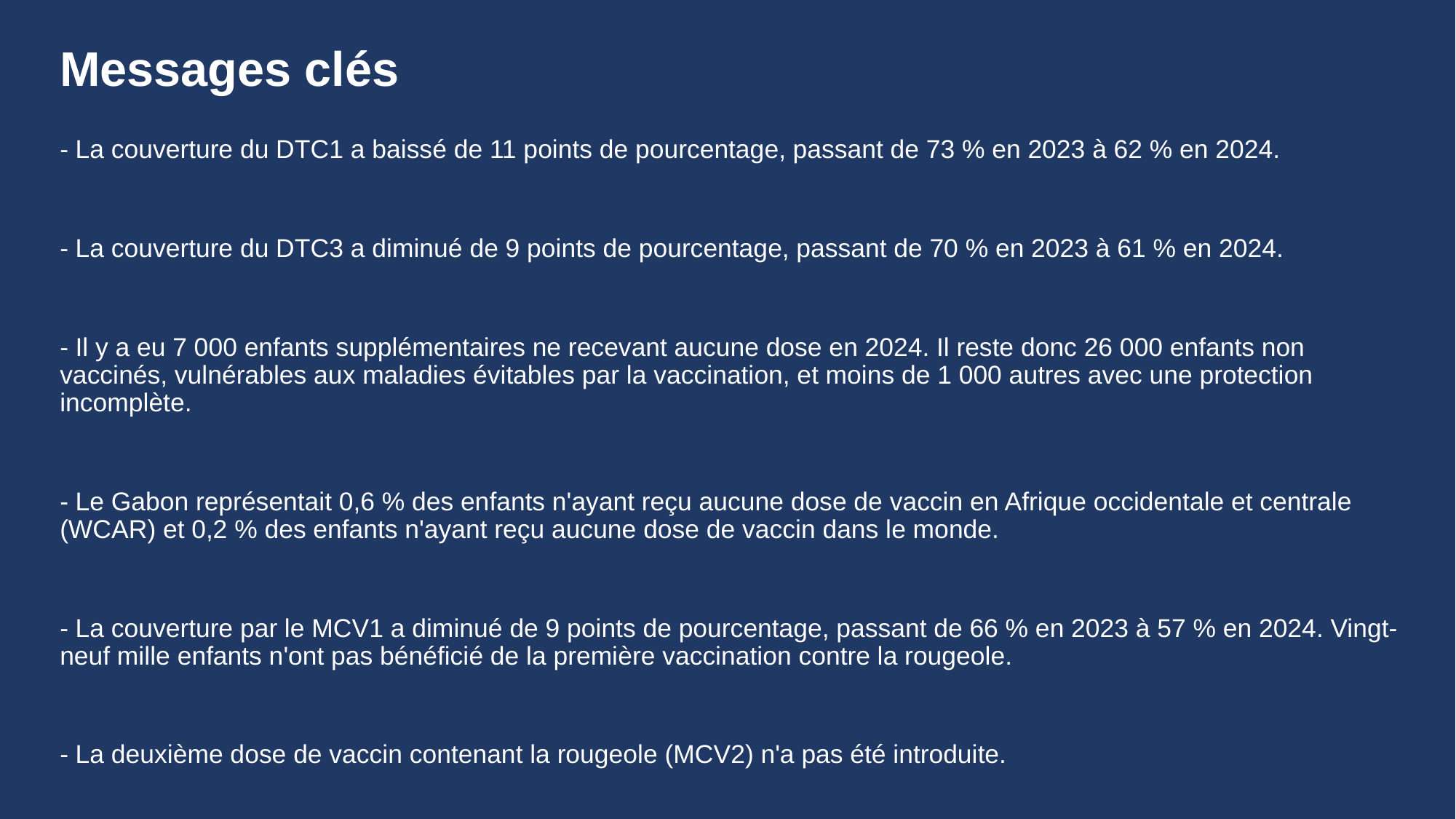

# Messages clés
- La couverture du DTC1 a baissé de 11 points de pourcentage, passant de 73 % en 2023 à 62 % en 2024.

- La couverture du DTC3 a diminué de 9 points de pourcentage, passant de 70 % en 2023 à 61 % en 2024.

- Il y a eu 7 000 enfants supplémentaires ne recevant aucune dose en 2024. Il reste donc 26 000 enfants non vaccinés, vulnérables aux maladies évitables par la vaccination, et moins de 1 000 autres avec une protection incomplète.

- Le Gabon représentait 0,6 % des enfants n'ayant reçu aucune dose de vaccin en Afrique occidentale et centrale (WCAR) et 0,2 % des enfants n'ayant reçu aucune dose de vaccin dans le monde.

- La couverture par le MCV1 a diminué de 9 points de pourcentage, passant de 66 % en 2023 à 57 % en 2024. Vingt-neuf mille enfants n'ont pas bénéficié de la première vaccination contre la rougeole.

- La deuxième dose de vaccin contenant la rougeole (MCV2) n'a pas été introduite.

- Le vaccin contre le papillomavirus humain (HPV) n'a pas été introduit.